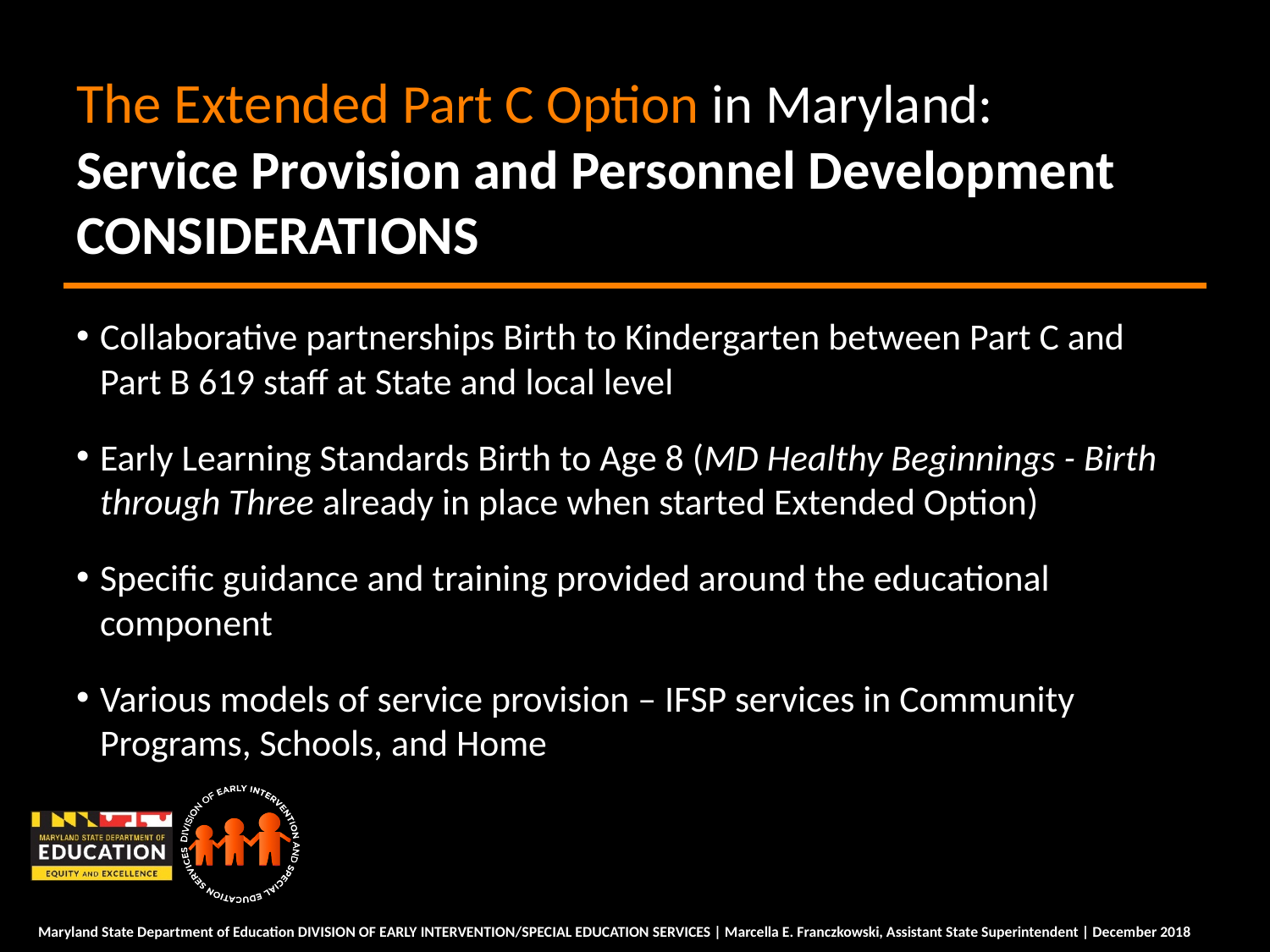

# The Extended Part C Option in Maryland: Service Provision and Personnel Development CONSIDERATIONS
Collaborative partnerships Birth to Kindergarten between Part C and Part B 619 staff at State and local level
Early Learning Standards Birth to Age 8 (MD Healthy Beginnings - Birth through Three already in place when started Extended Option)
Specific guidance and training provided around the educational component
Various models of service provision – IFSP services in Community Programs, Schools, and Home
Maryland State Department of Education DIVISION OF EARLY INTERVENTION/SPECIAL EDUCATION SERVICES | Marcella E. Franczkowski, Assistant State Superintendent | December 2018